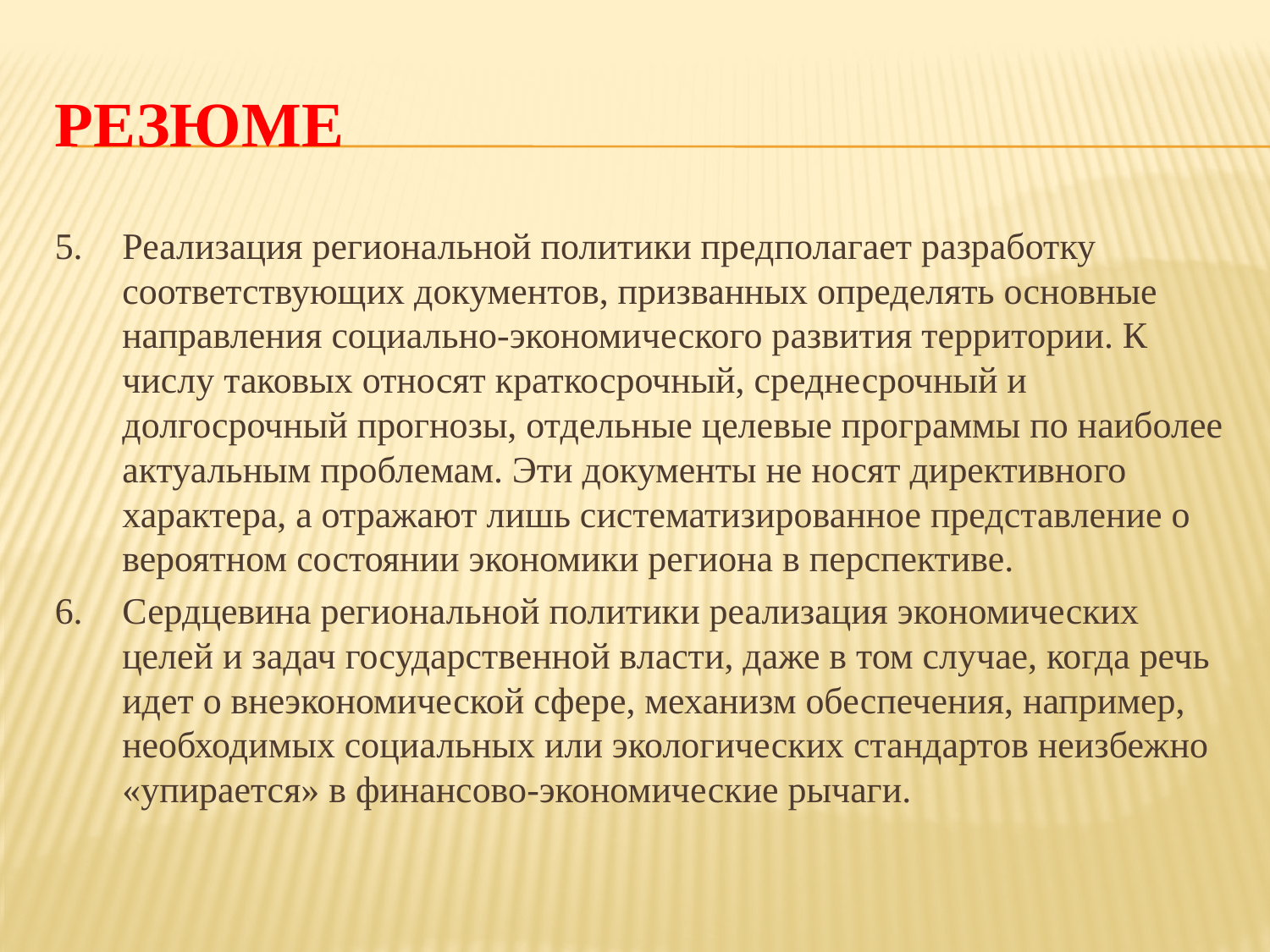

# резюме
Реализация региональной политики предполагает разработку соответствующих документов, призванных определять основные направления социально-экономического развития территории. К числу таковых относят краткосрочный, среднесрочный и долгосрочный прогнозы, отдельные целевые программы по наиболее актуальным проблемам. Эти документы не носят директивного характера, а отражают лишь систематизированное представление о вероятном состоянии экономики региона в перспективе.
Сердцевина региональной политики реализация экономических целей и задач государственной власти, даже в том случае, когда речь идет о внеэкономической сфере, механизм обеспечения, например, необходимых социальных или экологических стандартов неизбежно «упирается» в финансово-экономические рычаги.